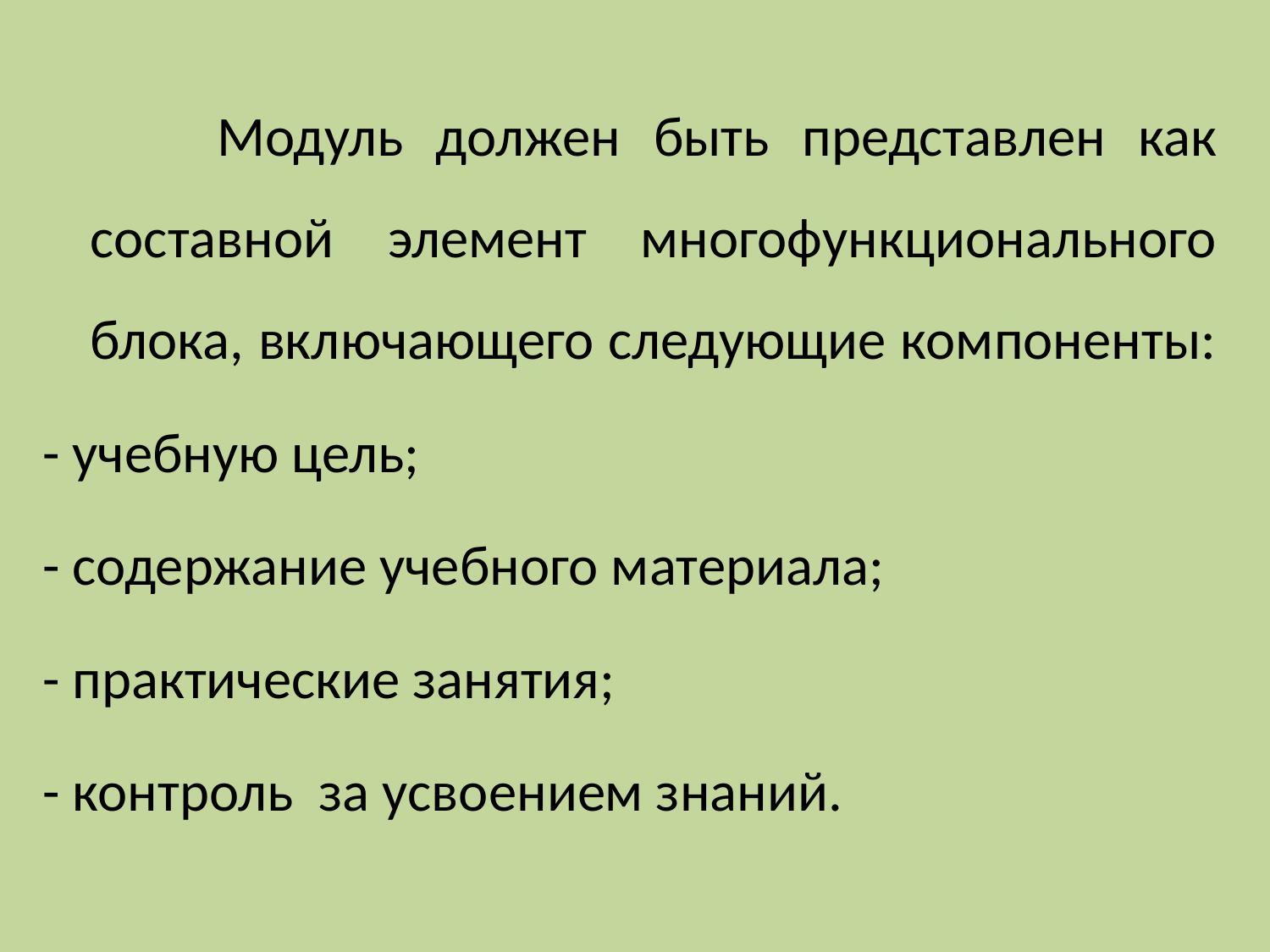

Модуль должен быть представлен как составной элемент многофункционального блока, включающего следующие компоненты:
- учебную цель;
- содержание учебного материала;
- практические занятия;
- контроль  за усвоением знаний.